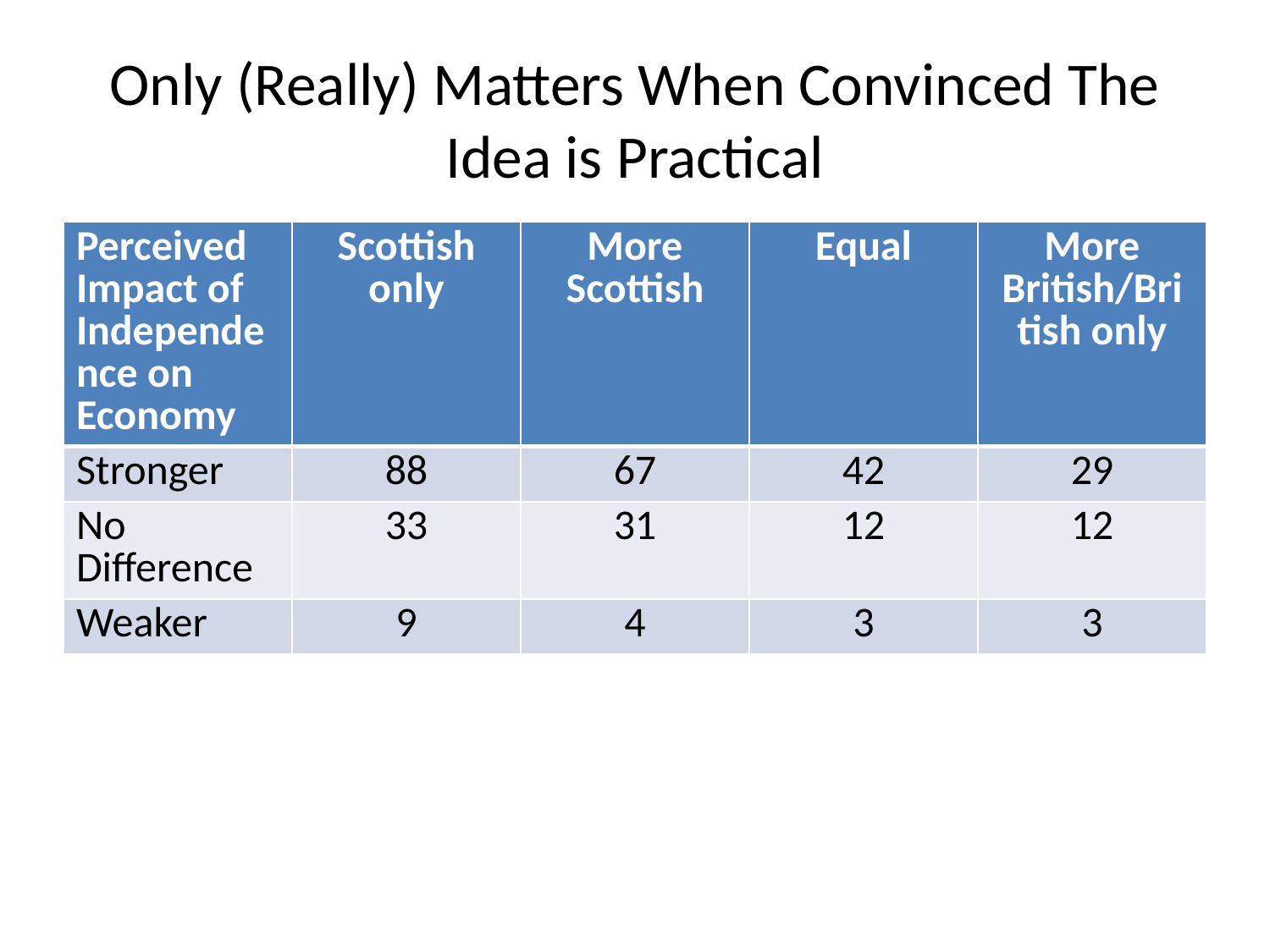

# Only (Really) Matters When Convinced The Idea is Practical
| Perceived Impact of Independence on Economy | Scottish only | More Scottish | Equal | More British/British only |
| --- | --- | --- | --- | --- |
| Stronger | 88 | 67 | 42 | 29 |
| No Difference | 33 | 31 | 12 | 12 |
| Weaker | 9 | 4 | 3 | 3 |